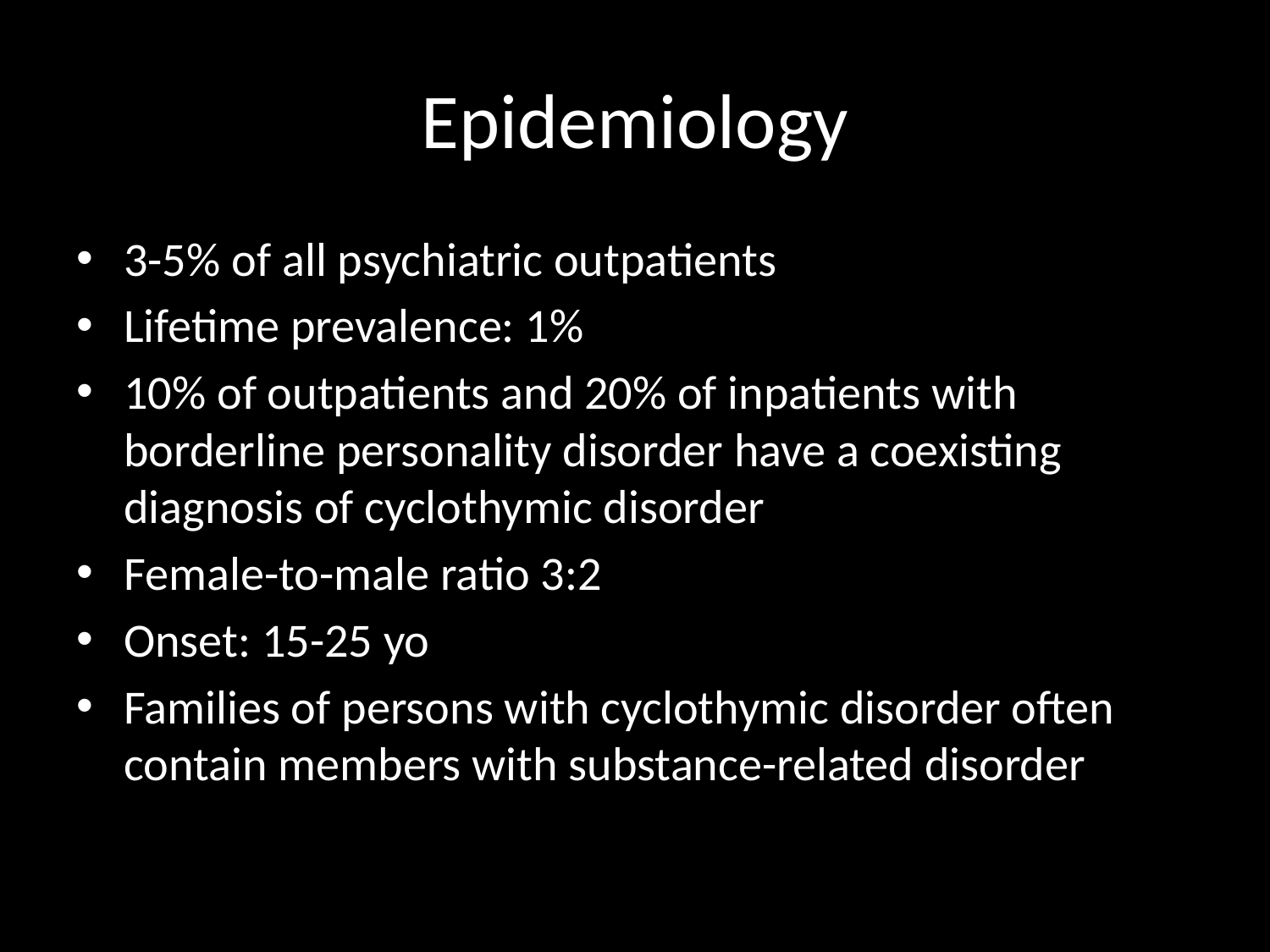

# Epidemiology
3-5% of all psychiatric outpatients
Lifetime prevalence: 1%
10% of outpatients and 20% of inpatients with borderline personality disorder have a coexisting diagnosis of cyclothymic disorder
Female-to-male ratio 3:2
Onset: 15-25 yo
Families of persons with cyclothymic disorder often contain members with substance-related disorder